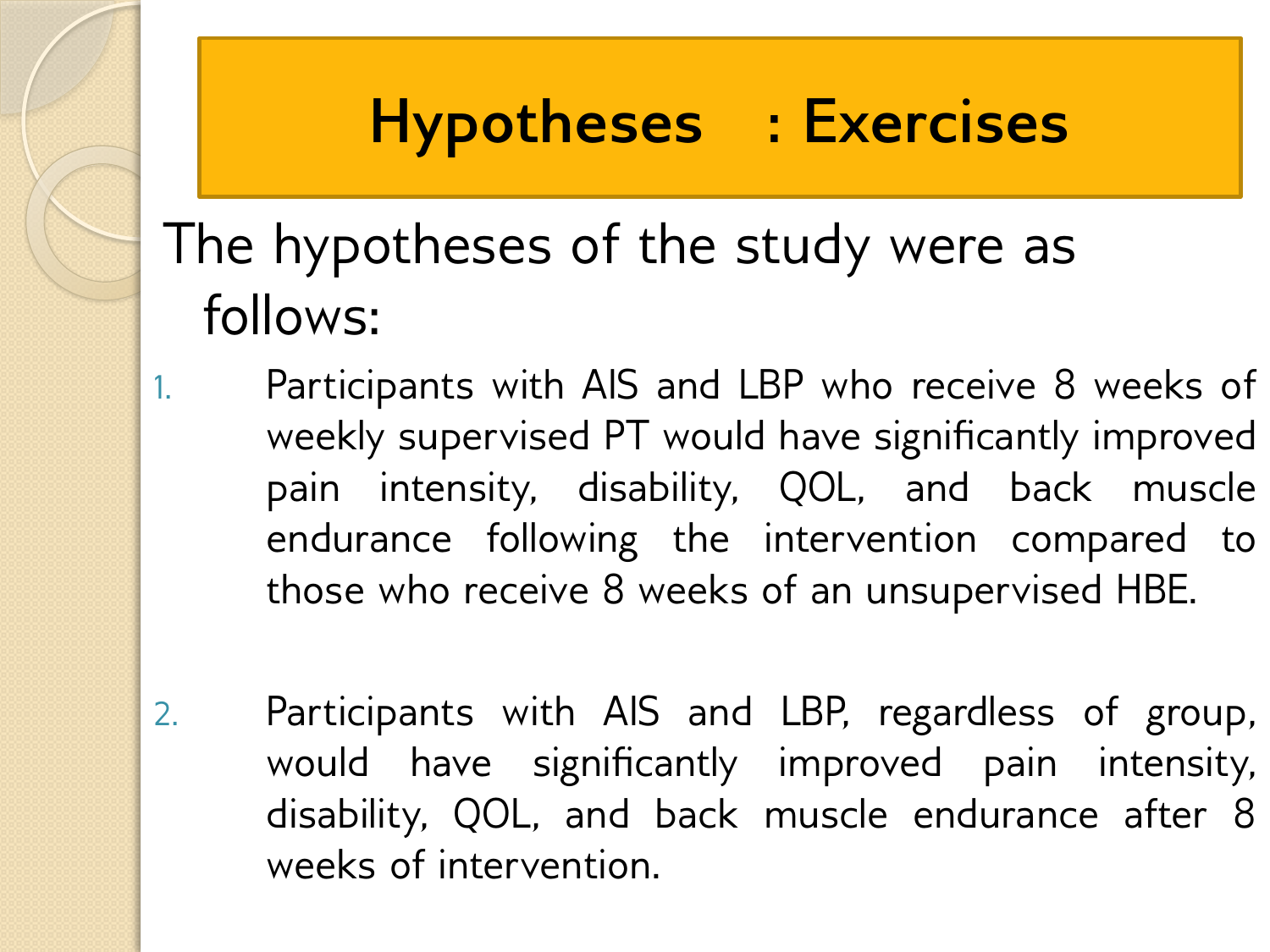

# Hypotheses   : Exercises
The hypotheses of the study were as follows:
Participants with AIS and LBP who receive 8 weeks of weekly supervised PT would have significantly improved pain intensity, disability, QOL, and back muscle endurance following the intervention compared to those who receive 8 weeks of an unsupervised HBE.

Participants with AIS and LBP, regardless of group, would have significantly improved pain intensity, disability, QOL, and back muscle endurance after 8 weeks of intervention.